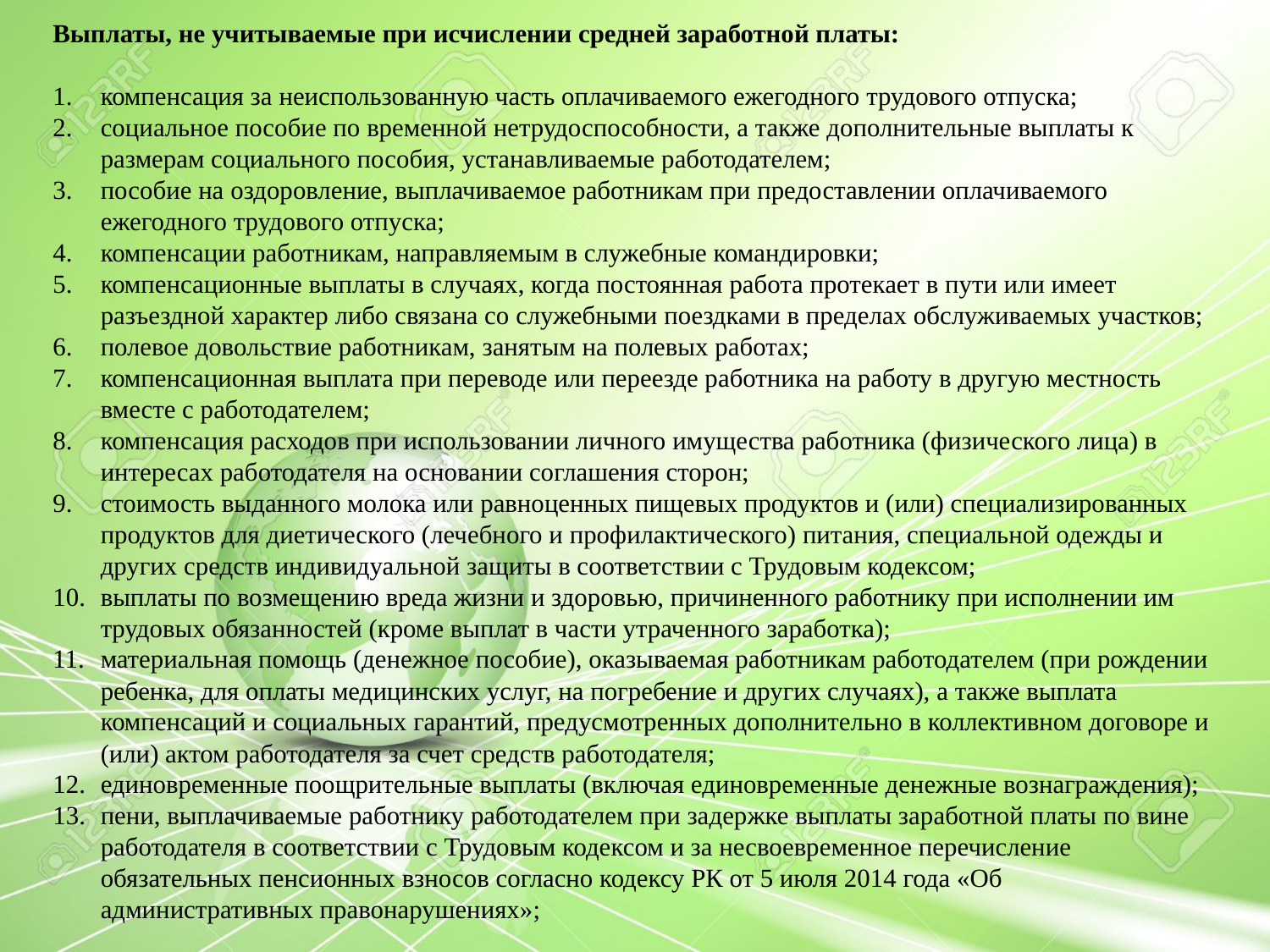

Выплаты, не учитываемые при исчислении средней заработной платы:

компенсация за неиспользованную часть оплачиваемого ежегодного трудового отпуска;
социальное пособие по временной нетрудоспособности, а также дополнительные выплаты к размерам социального пособия, устанавливаемые работодателем;
пособие на оздоровление, выплачиваемое работникам при предоставлении оплачиваемого ежегодного трудового отпуска;
компенсации работникам, направляемым в служебные командировки;
компенсационные выплаты в случаях, когда постоянная работа протекает в пути или имеет разъездной характер либо связана со служебными поездками в пределах обслуживаемых участков;
полевое довольствие работникам, занятым на полевых работах;
компенсационная выплата при переводе или переезде работника на работу в другую местность вместе с работодателем;
компенсация расходов при использовании личного имущества работника (физического лица) в интересах работодателя на основании соглашения сторон;
стоимость выданного молока или равноценных пищевых продуктов и (или) специализированных продуктов для диетического (лечебного и профилактического) питания, специальной одежды и других средств индивидуальной защиты в соответствии с Трудовым кодексом;
выплаты по возмещению вреда жизни и здоровью, причиненного работнику при исполнении им трудовых обязанностей (кроме выплат в части утраченного заработка);
материальная помощь (денежное пособие), оказываемая работникам работодателем (при рождении ребенка, для оплаты медицинских услуг, на погребение и других случаях), а также выплата компенсаций и социальных гарантий, предусмотренных дополнительно в коллективном договоре и (или) актом работодателя за счет средств работодателя;
единовременные поощрительные выплаты (включая единовременные денежные вознаграждения);
пени, выплачиваемые работнику работодателем при задержке выплаты заработной платы по вине работодателя в соответствии с Трудовым кодексом и за несвоевременное перечисление обязательных пенсионных взносов согласно кодексу РК от 5 июля 2014 года «Об административных правонарушениях»;